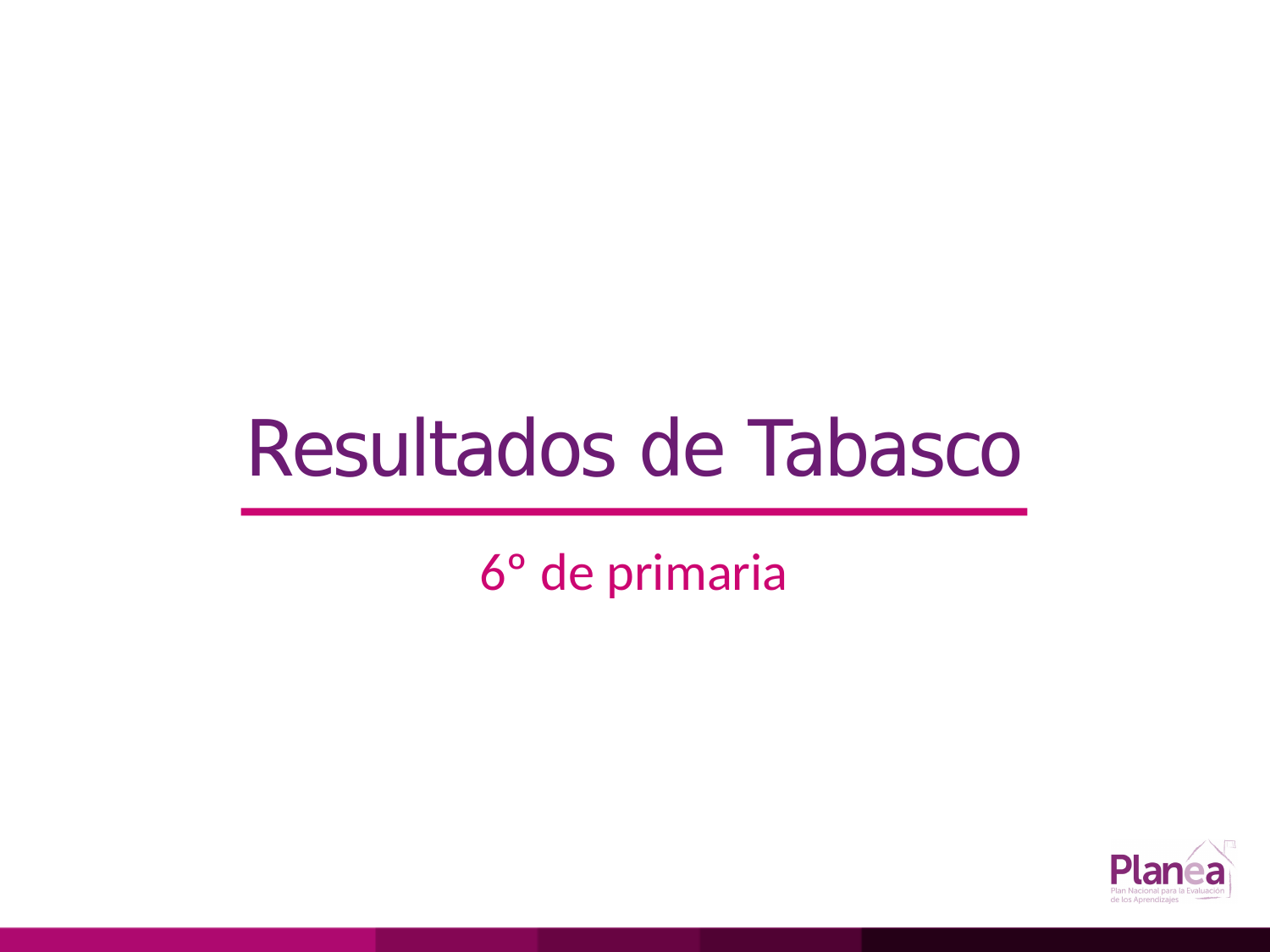

# Resultados de Tabasco

6º de primaria